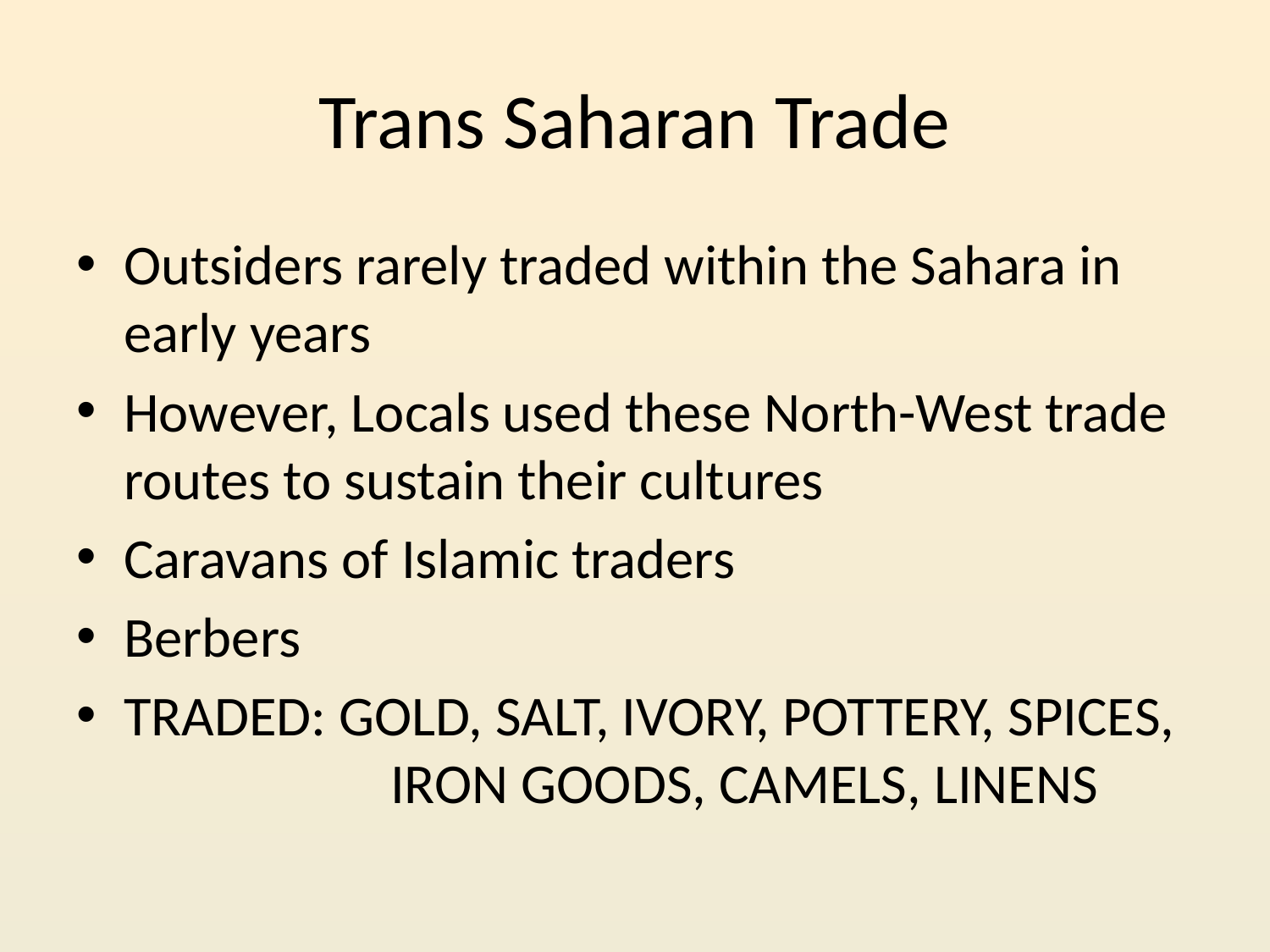

# Trans Saharan Trade
Outsiders rarely traded within the Sahara in early years
However, Locals used these North-West trade routes to sustain their cultures
Caravans of Islamic traders
Berbers
TRADED: GOLD, SALT, IVORY, POTTERY, SPICES, 		 IRON GOODS, CAMELS, LINENS